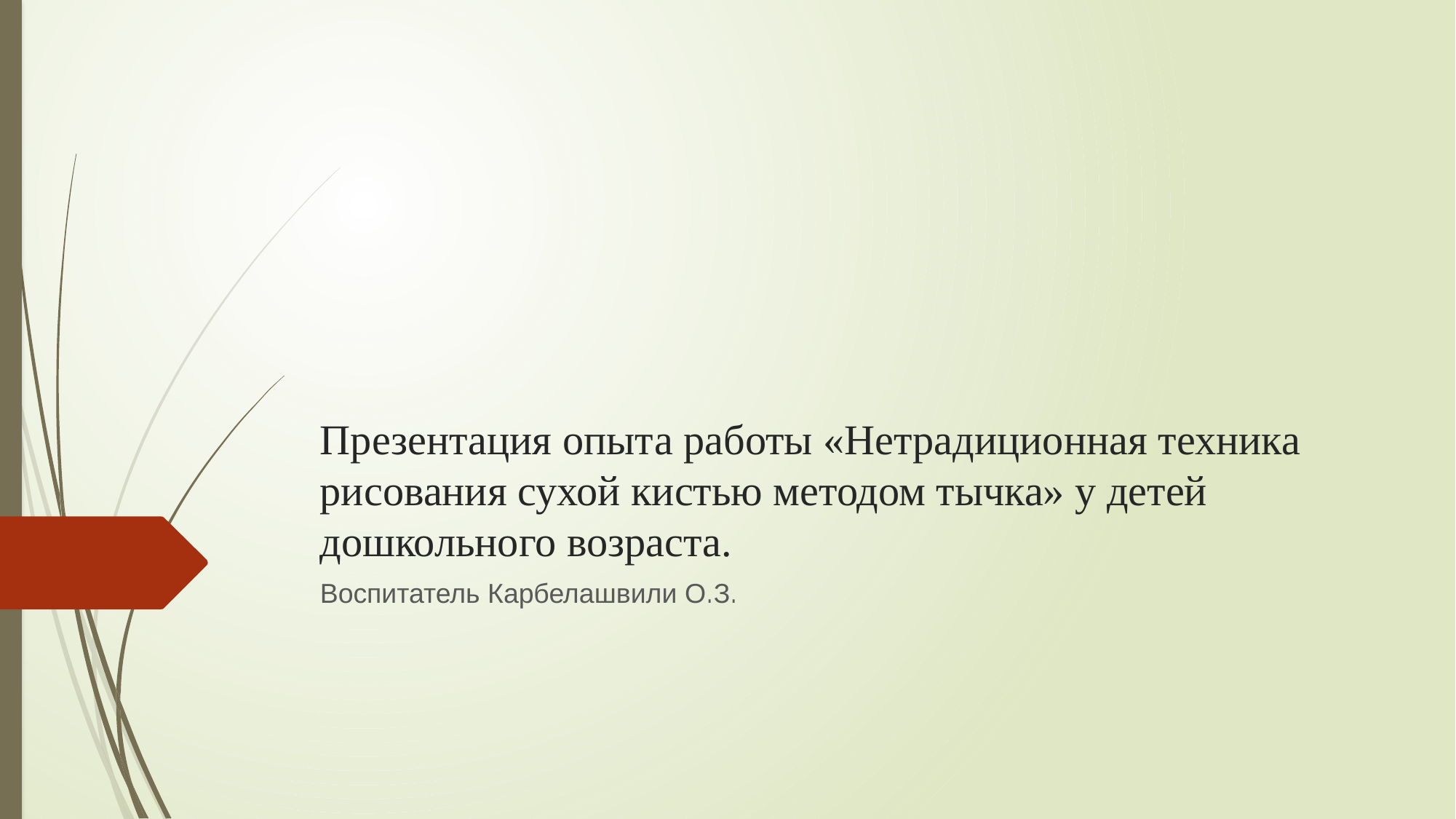

# Презентация опыта работы «Нетрадиционная техника рисования сухой кистью методом тычка» у детей дошкольного возраста.
Воспитатель Карбелашвили О.З.